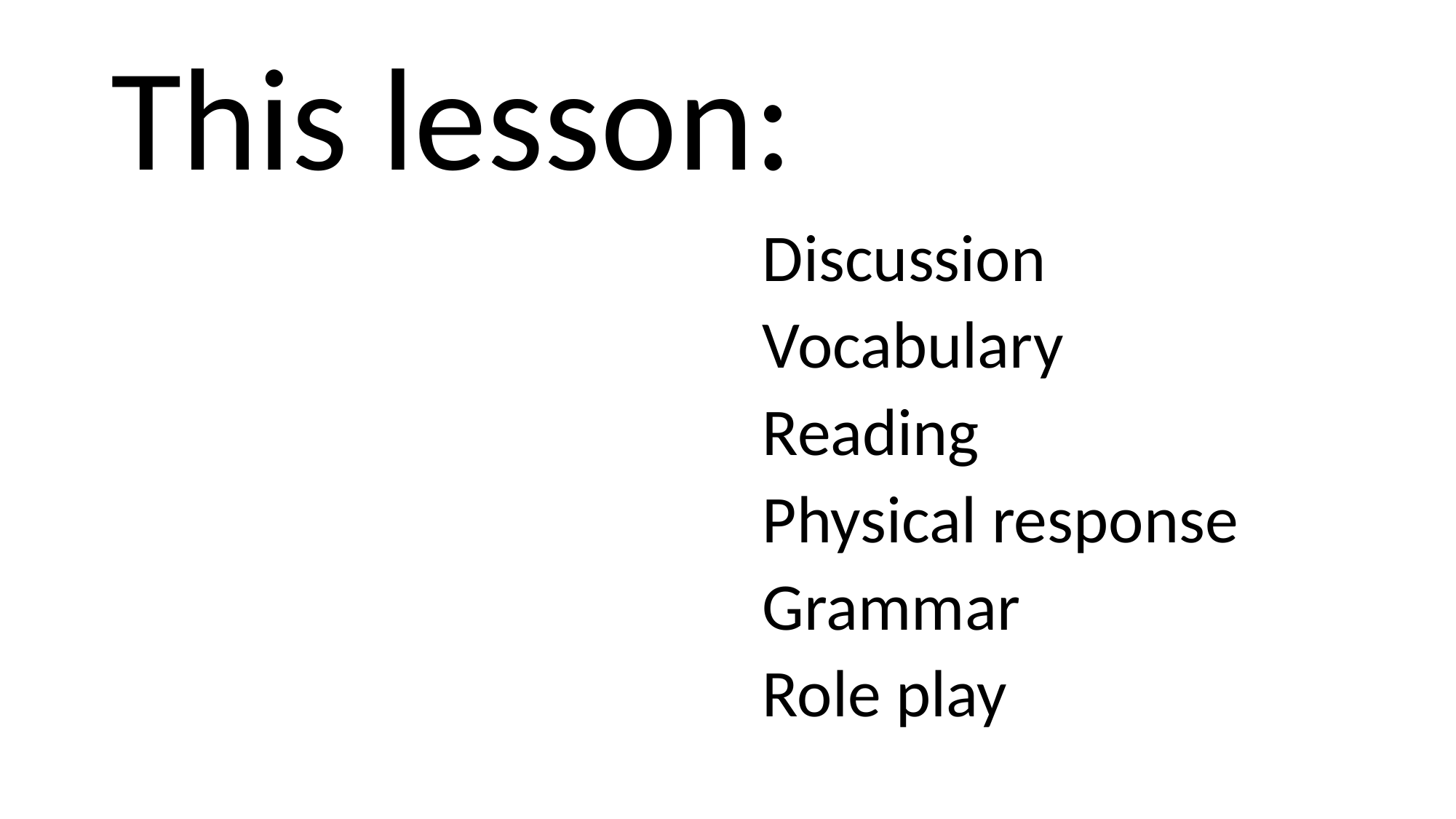

# This lesson:
Discussion
Vocabulary
Reading
Physical response
Grammar
Role play